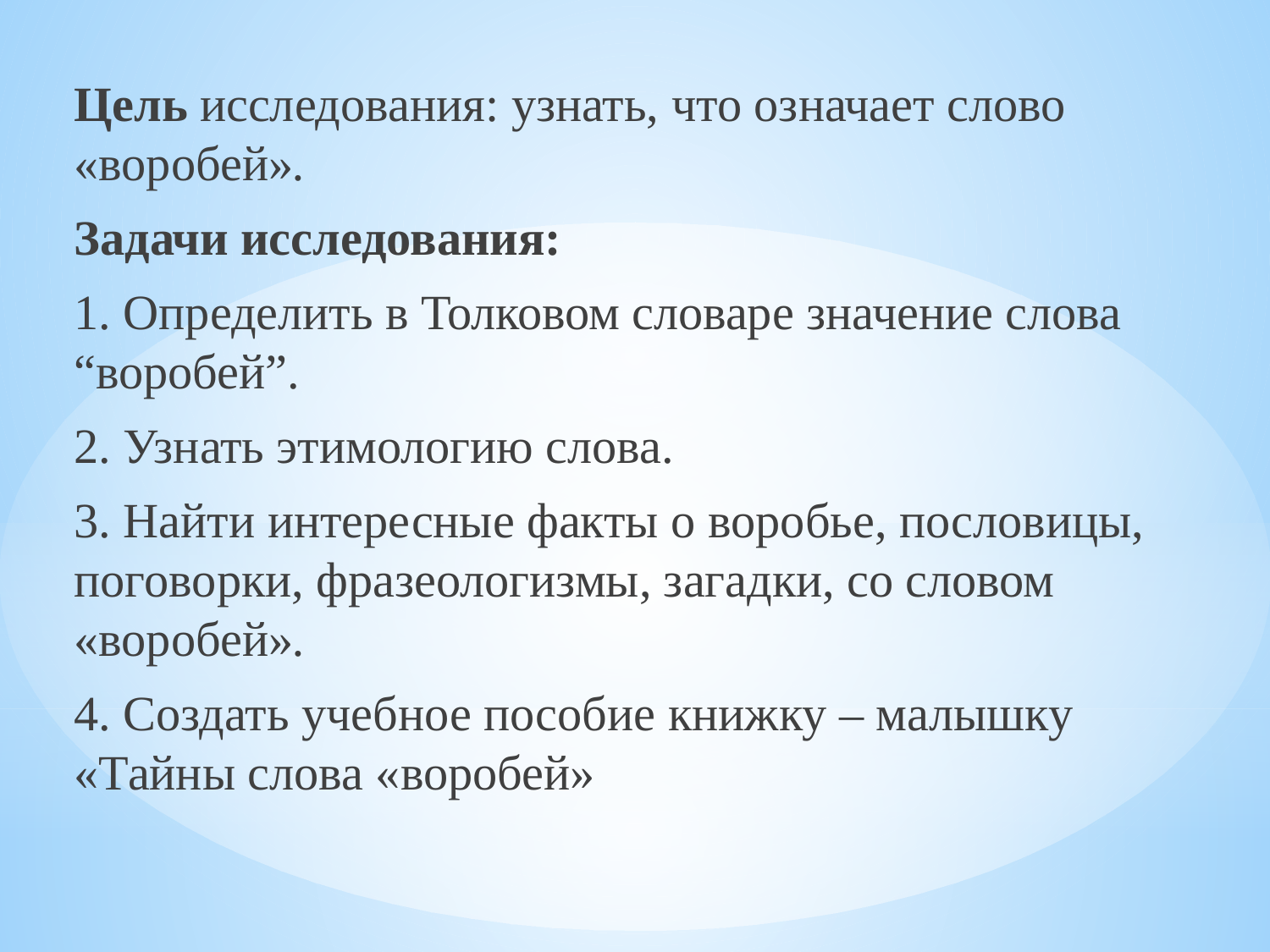

Цель исследования: узнать, что означает слово «воробей».
Задачи исследования:
1. Определить в Толковом словаре значение слова “воробей”.
2. Узнать этимологию слова.
3. Найти интересные факты о воробье, пословицы, поговорки, фразеологизмы, загадки, со словом «воробей».
4. Создать учебное пособие книжку – малышку «Тайны слова «воробей»